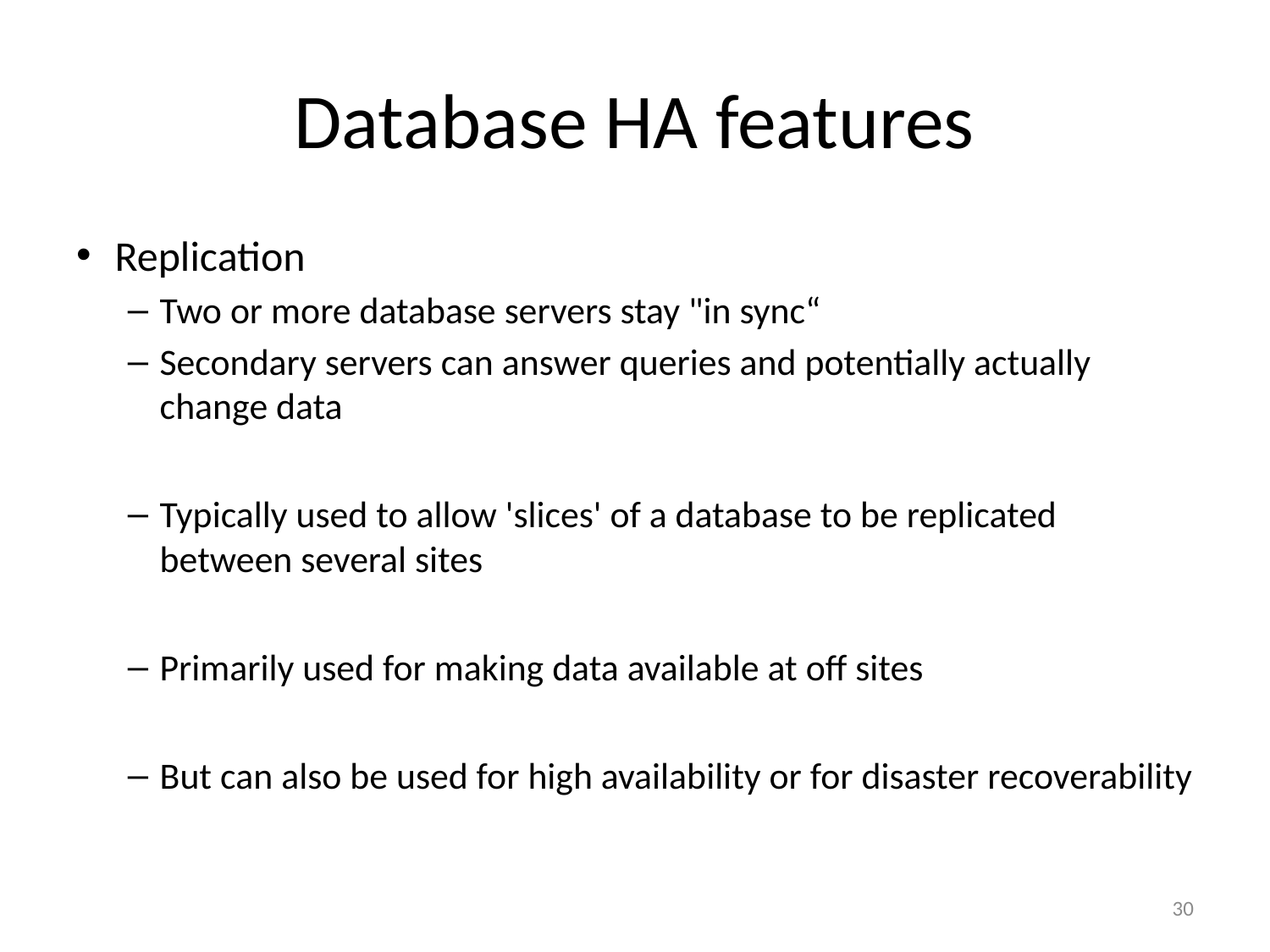

# Database HA features
Replication
Two or more database servers stay "in sync“
Secondary servers can answer queries and potentially actually change data

Typically used to allow 'slices' of a database to be replicated between several sites

Primarily used for making data available at off sites

But can also be used for high availability or for disaster recoverability
30